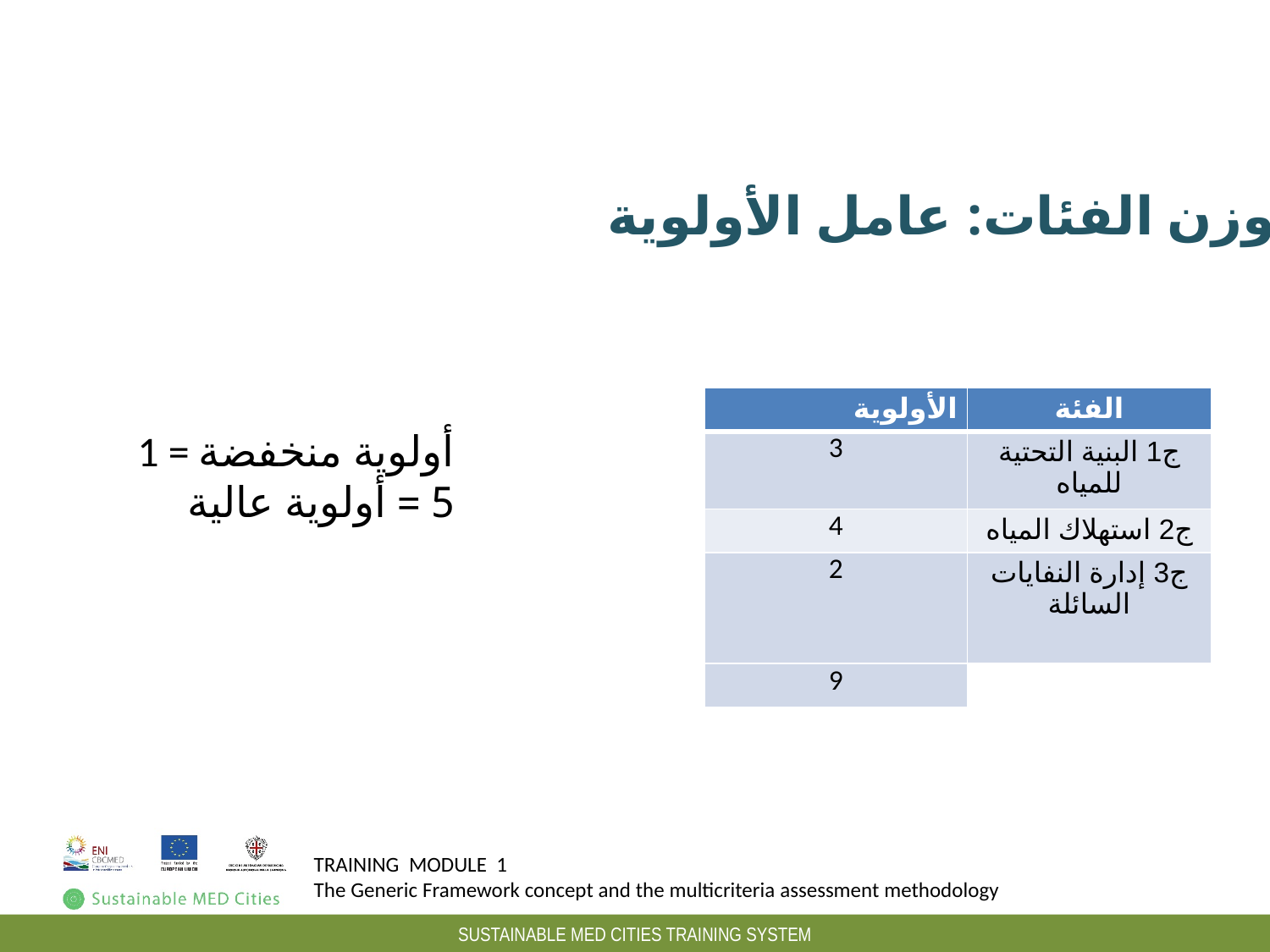

Peso dei criteri in una categoria: esempio
وزن الفئات: عامل الأولوية
| الأولوية | الفئة |
| --- | --- |
| 3 | ج1 البنية التحتية للمياه |
| 4 | ج2 استهلاك المياه |
| 2 | ج3 إدارة النفايات السائلة |
| 9 |  |
1 = أولوية منخفضة
5 = أولوية عالية